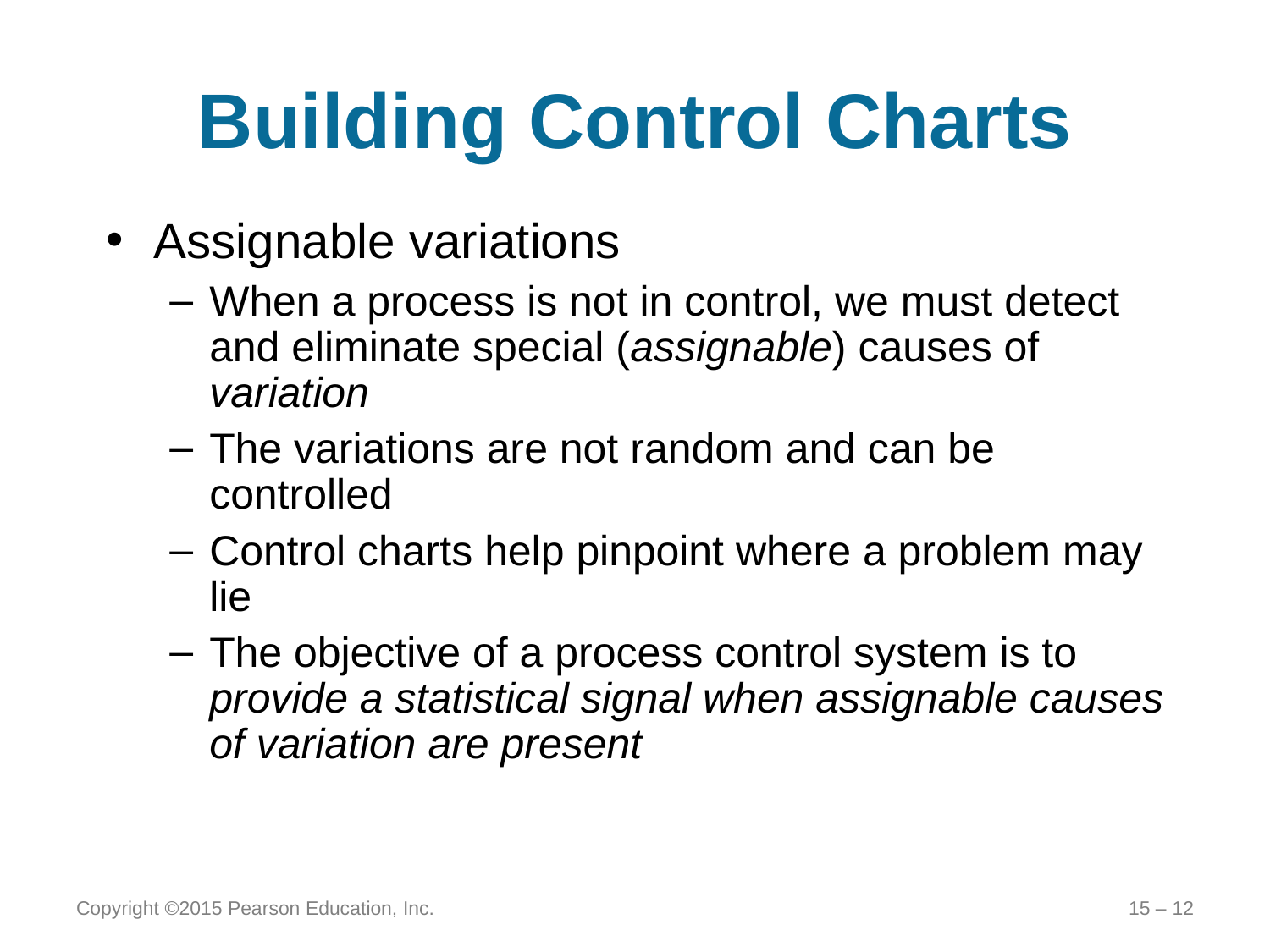

# Building Control Charts
Assignable variations
When a process is not in control, we must detect and eliminate special (assignable) causes of variation
The variations are not random and can be controlled
Control charts help pinpoint where a problem may lie
The objective of a process control system is to provide a statistical signal when assignable causes of variation are present
Copyright ©2015 Pearson Education, Inc.
15 – 12